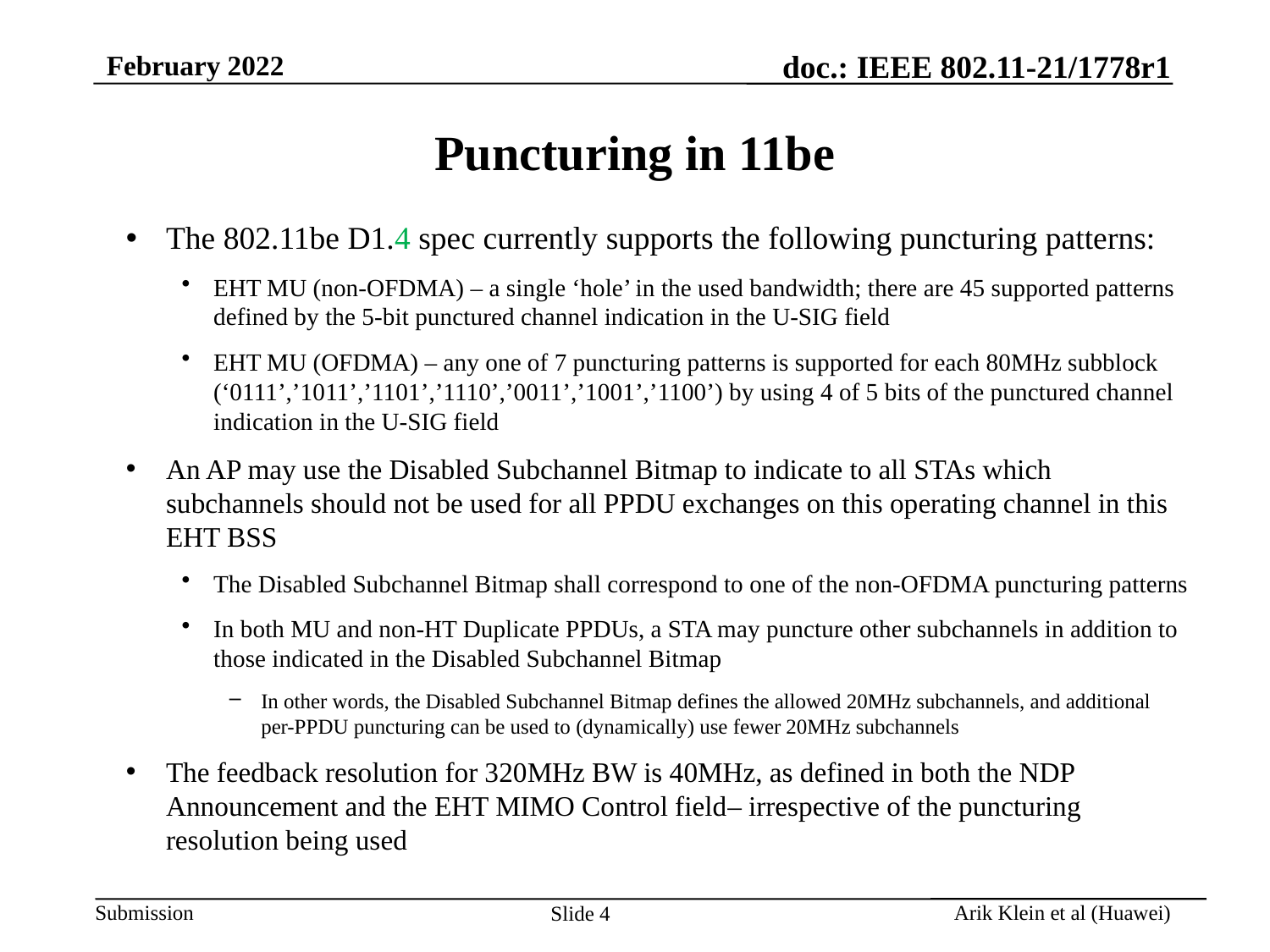

# Puncturing in 11be
The 802.11be D1.4 spec currently supports the following puncturing patterns:
EHT MU (non-OFDMA) – a single ‘hole’ in the used bandwidth; there are 45 supported patterns defined by the 5-bit punctured channel indication in the U-SIG field
EHT MU (OFDMA) – any one of 7 puncturing patterns is supported for each 80MHz subblock (‘0111’,’1011’,’1101’,’1110’,’0011’,’1001’,’1100’) by using 4 of 5 bits of the punctured channel indication in the U-SIG field
An AP may use the Disabled Subchannel Bitmap to indicate to all STAs which subchannels should not be used for all PPDU exchanges on this operating channel in this EHT BSS
The Disabled Subchannel Bitmap shall correspond to one of the non-OFDMA puncturing patterns
In both MU and non-HT Duplicate PPDUs, a STA may puncture other subchannels in addition to those indicated in the Disabled Subchannel Bitmap
In other words, the Disabled Subchannel Bitmap defines the allowed 20MHz subchannels, and additional
per-PPDU puncturing can be used to (dynamically) use fewer 20MHz subchannels
The feedback resolution for 320MHz BW is 40MHz, as defined in both the NDP Announcement and the EHT MIMO Control field– irrespective of the puncturing resolution being used